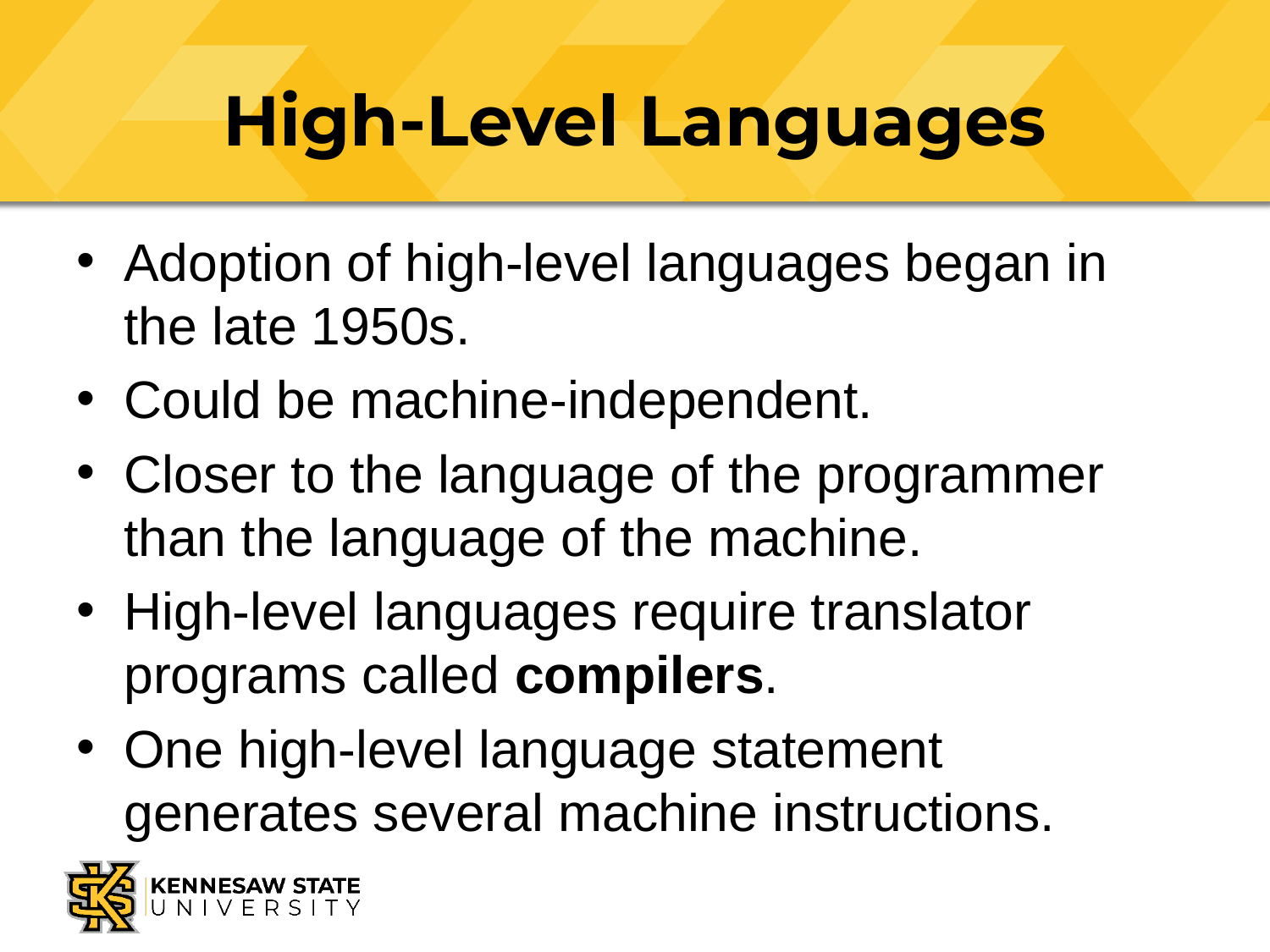

# High-Level Languages
Adoption of high-level languages began in the late 1950s.
Could be machine-independent.
Closer to the language of the programmer than the language of the machine.
High-level languages require translator programs called compilers.
One high-level language statement generates several machine instructions.